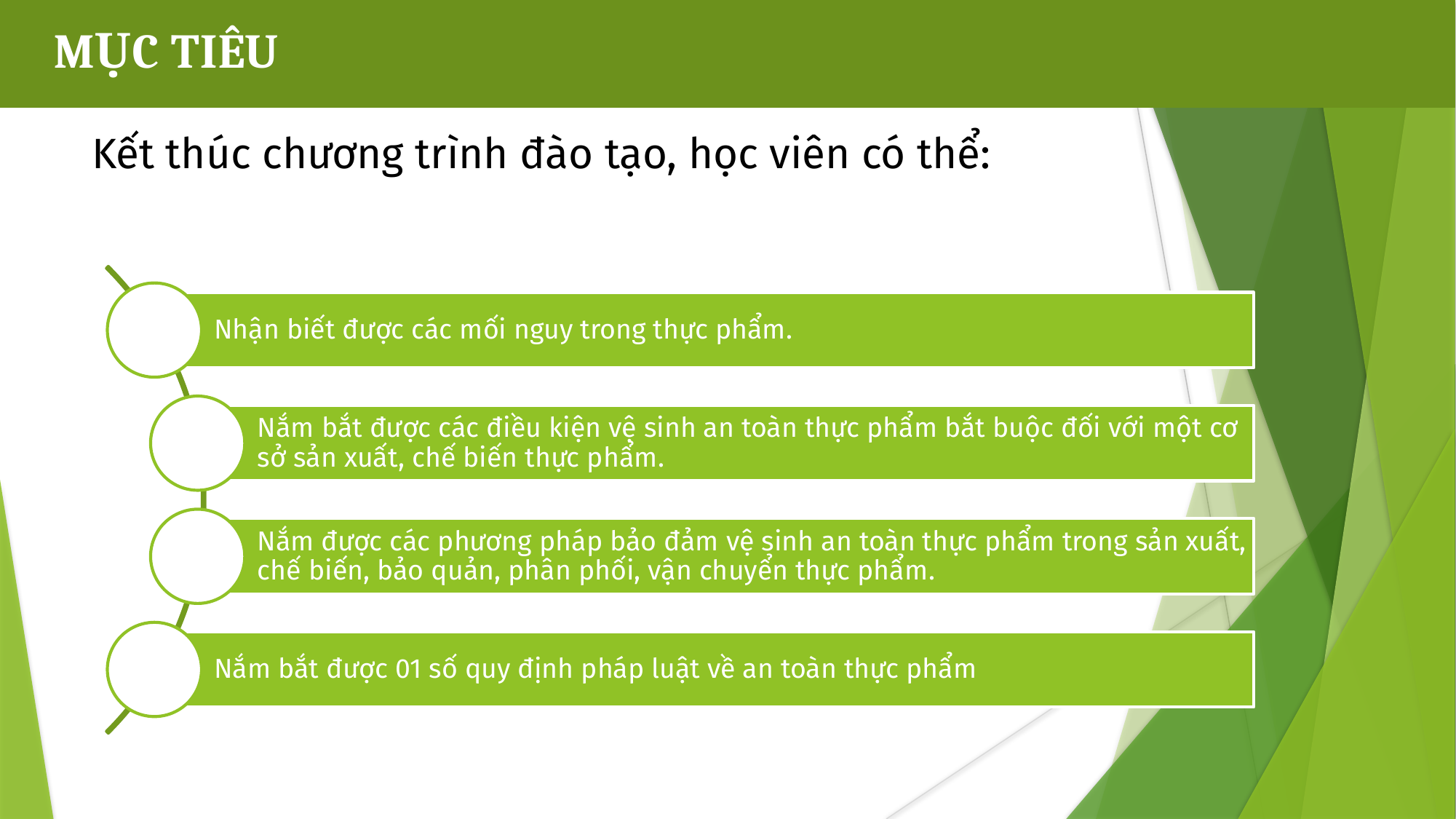

MỤC TIÊU
# Kết thúc chương trình đào tạo, học viên có thể:
Nhận biết được các mối nguy trong thực phẩm.
Nắm bắt được các điều kiện vệ sinh an toàn thực phẩm bắt buộc đối với một cơ sở sản xuất, chế biến thực phẩm.
Nắm được các phương pháp bảo đảm vệ sinh an toàn thực phẩm trong sản xuất, chế biến, bảo quản, phân phối, vận chuyển thực phẩm.
Nắm bắt được 01 số quy định pháp luật về an toàn thực phẩm